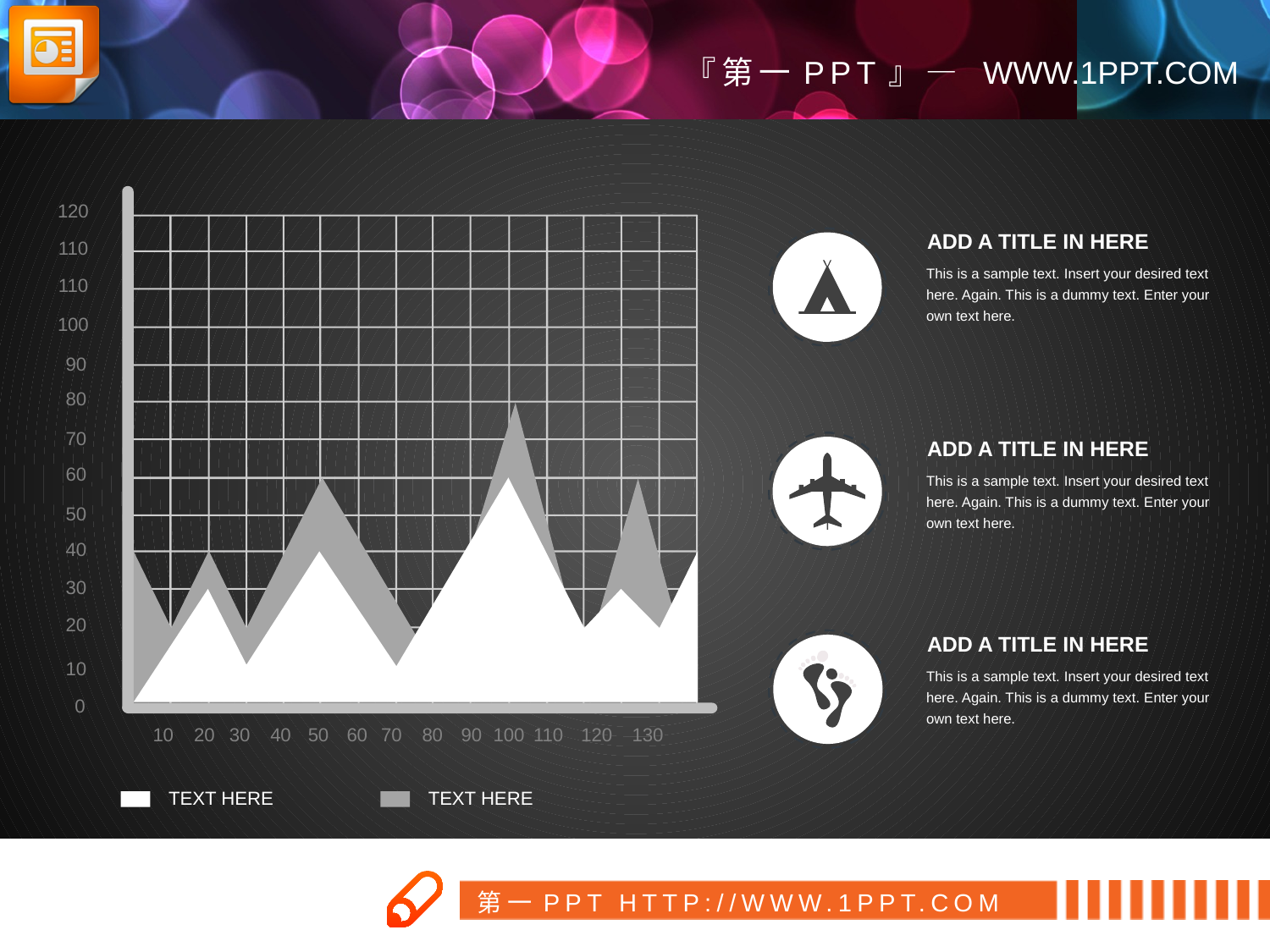

120

ADD A TITLE IN HERE
This is a sample text. Insert your desired text here. Again. This is a dummy text. Enter your own text here.

110

110

100

90

80

70
ADD A TITLE IN HERE
This is a sample text. Insert your desired text here. Again. This is a dummy text. Enter your own text here.

60

50

40

30

20
ADD A TITLE IN HERE
This is a sample text. Insert your desired text here. Again. This is a dummy text. Enter your own text here.

10

0

10
20
30
40
50
60
70
80
90
100
110
120
130
TEXT HERE
TEXT HERE